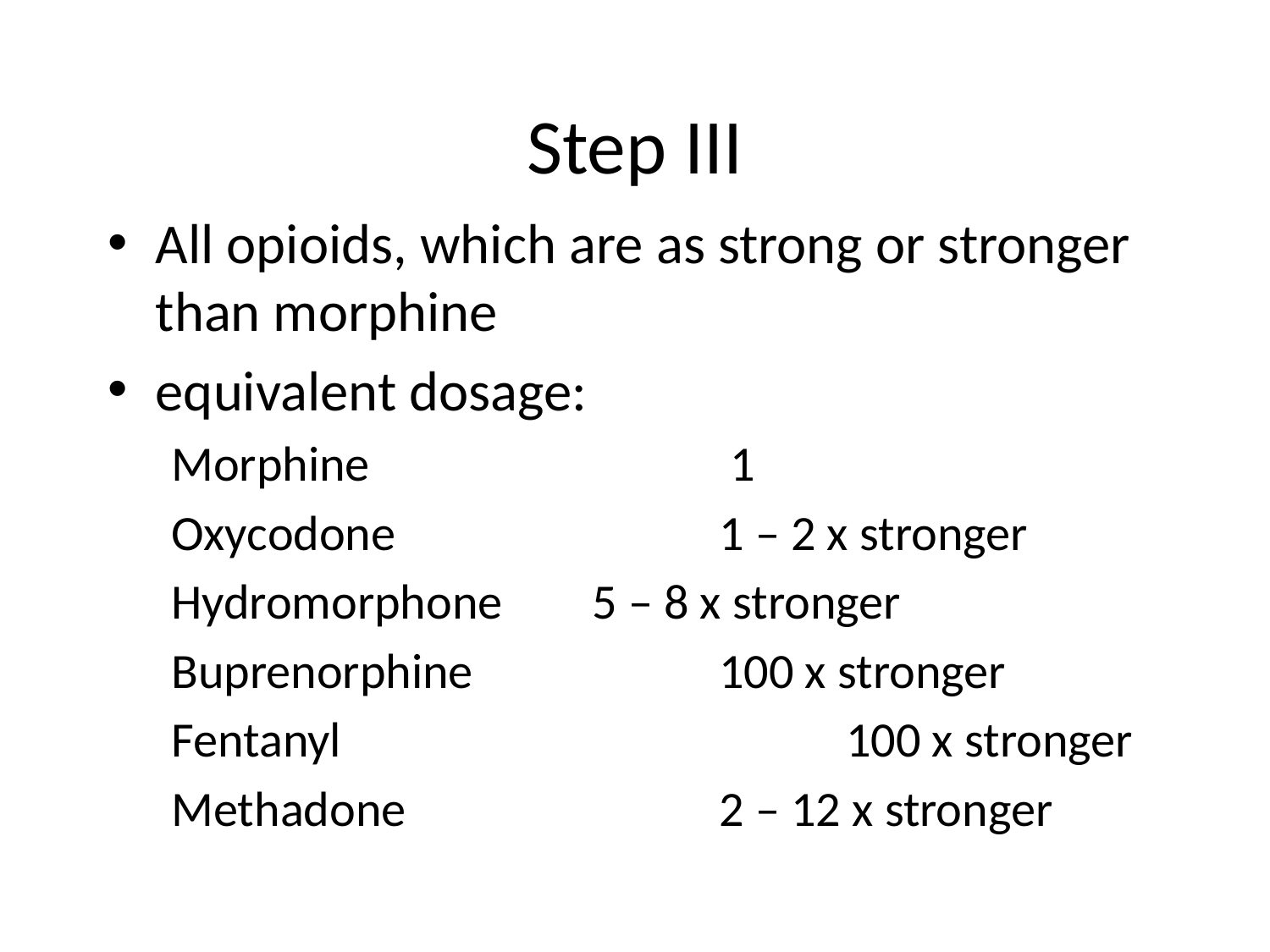

# Step III
All opioids, which are as strong or stronger than morphine
equivalent dosage:
Morphine			 1
Oxycodone 			1 – 2 x stronger
Hydromorphone	5 – 8 x stronger
Buprenorphine		100 x stronger
Fentanyl				100 x stronger
Methadone			2 – 12 x stronger